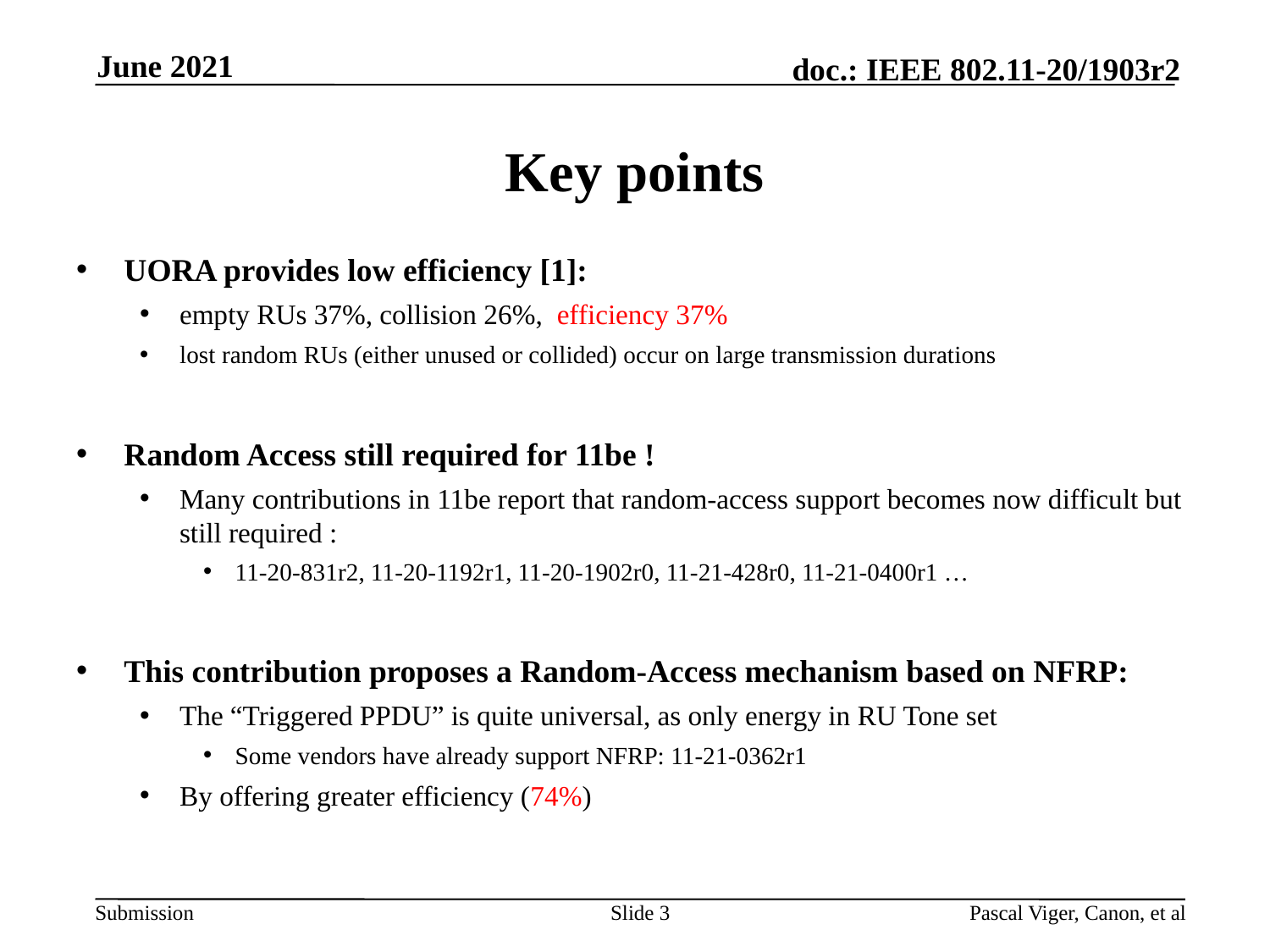

June 2021
# Key points
UORA provides low efficiency [1]:
empty RUs 37%, collision 26%,  efficiency 37%
lost random RUs (either unused or collided) occur on large transmission durations

Random Access still required for 11be !
Many contributions in 11be report that random-access support becomes now difficult but still required :
11-20-831r2, 11-20-1192r1, 11-20-1902r0, 11-21-428r0, 11-21-0400r1 …

This contribution proposes a Random-Access mechanism based on NFRP:
The “Triggered PPDU” is quite universal, as only energy in RU Tone set
Some vendors have already support NFRP: 11-21-0362r1
By offering greater efficiency (74%)

Slide 3
Pascal Viger, Canon, et al